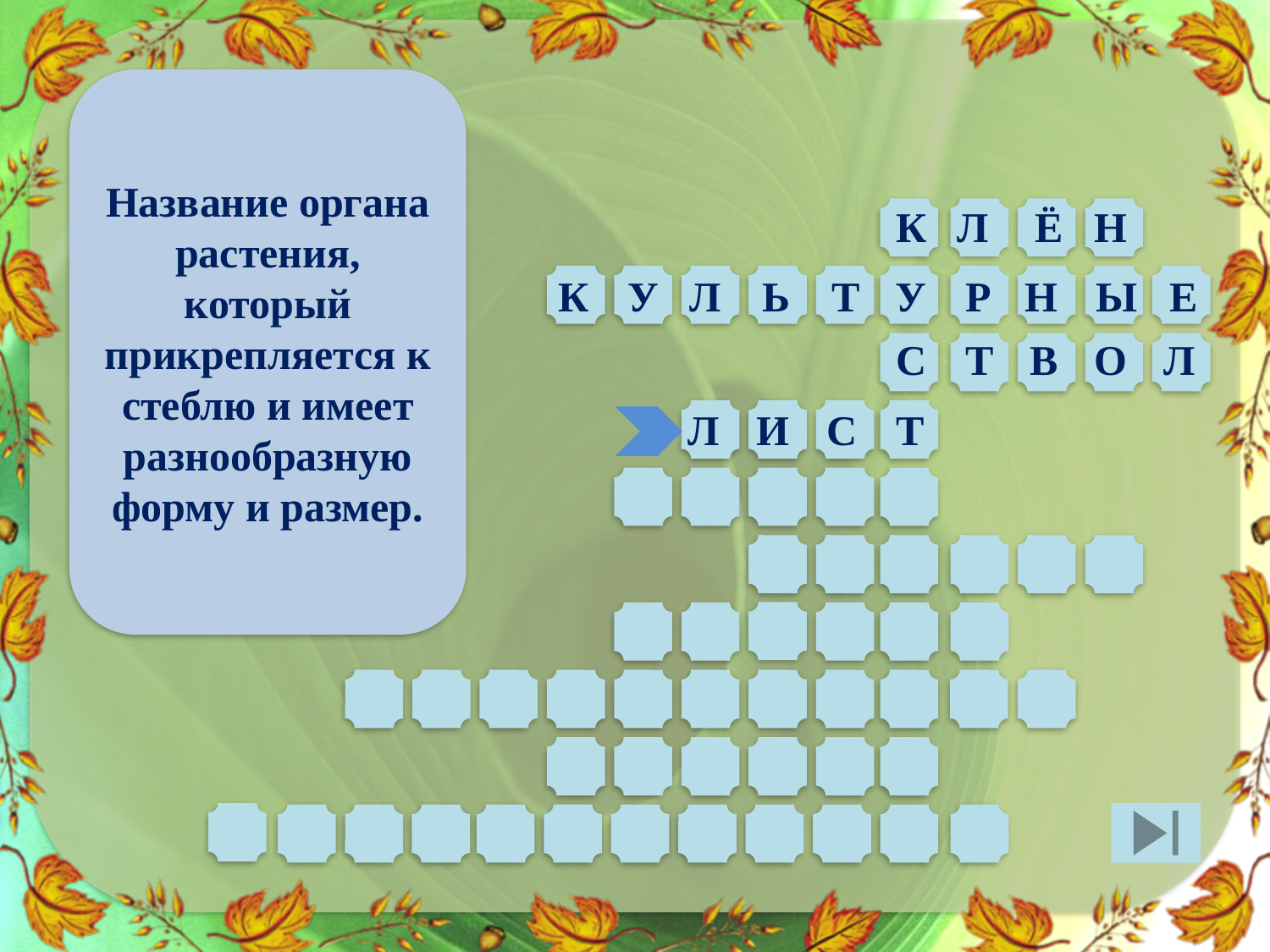

Название органа растения, который прикрепляется к стеблю и имеет разнообразную форму и размер.
К
Л
Ё
Н

К
У
Л
Ь
Т
У
Р
Н
Ы
Е
С
Т
В
О
Л
Л
И
С
Т